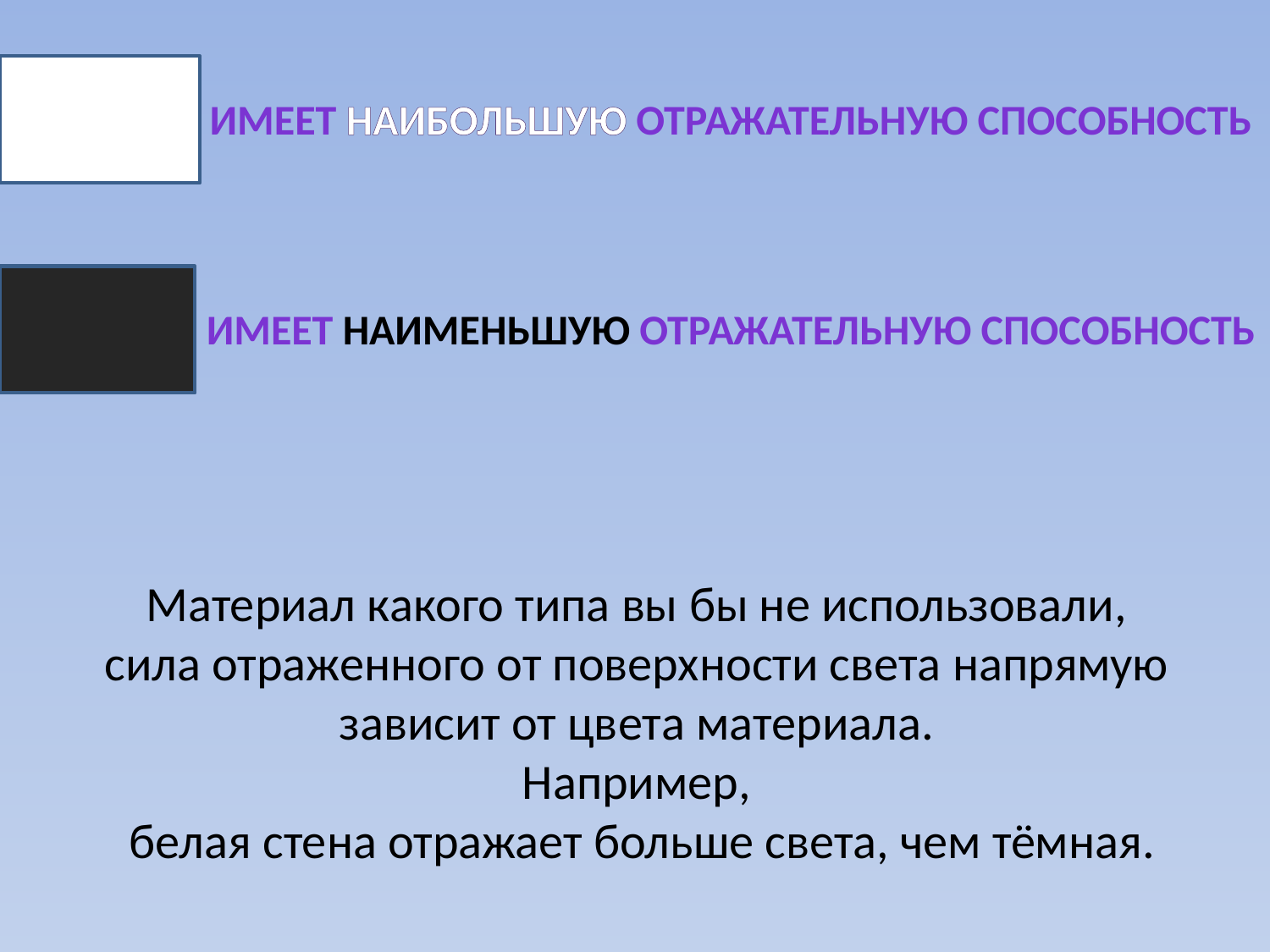

Имеет наибольшую отражательную способность

Имеет наименьшую отражательную способность
Материал какого типа вы бы не использовали,
сила отраженного от поверхности света напрямую
зависит от цвета материала.
Например,
белая стена отражает больше света, чем тёмная.